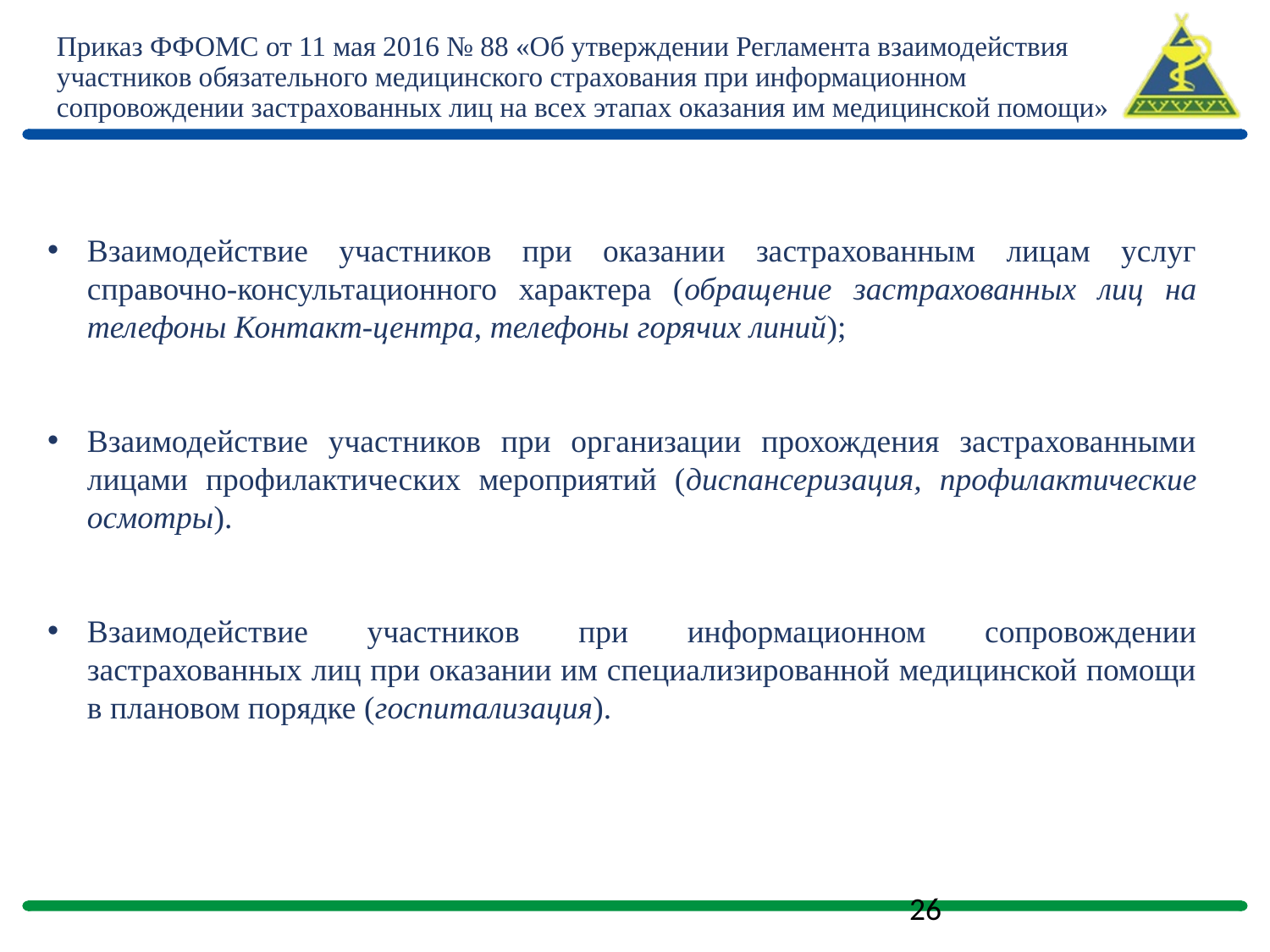

# Приказ ФФОМС от 11 мая 2016 № 88 «Об утверждении Регламента взаимодействия участников обязательного медицинского страхования при информационном сопровождении застрахованных лиц на всех этапах оказания им медицинской помощи»

Взаимодействие участников при оказании застрахованным лицам услуг справочно-консультационного характера (обращение застрахованных лиц на телефоны Контакт-центра, телефоны горячих линий);

Взаимодействие участников при организации прохождения застрахованными лицами профилактических мероприятий (диспансеризация, профилактические осмотры).

Взаимодействие участников при информационном сопровождении застрахованных лиц при оказании им специализированной медицинской помощи в плановом порядке (госпитализация).

26